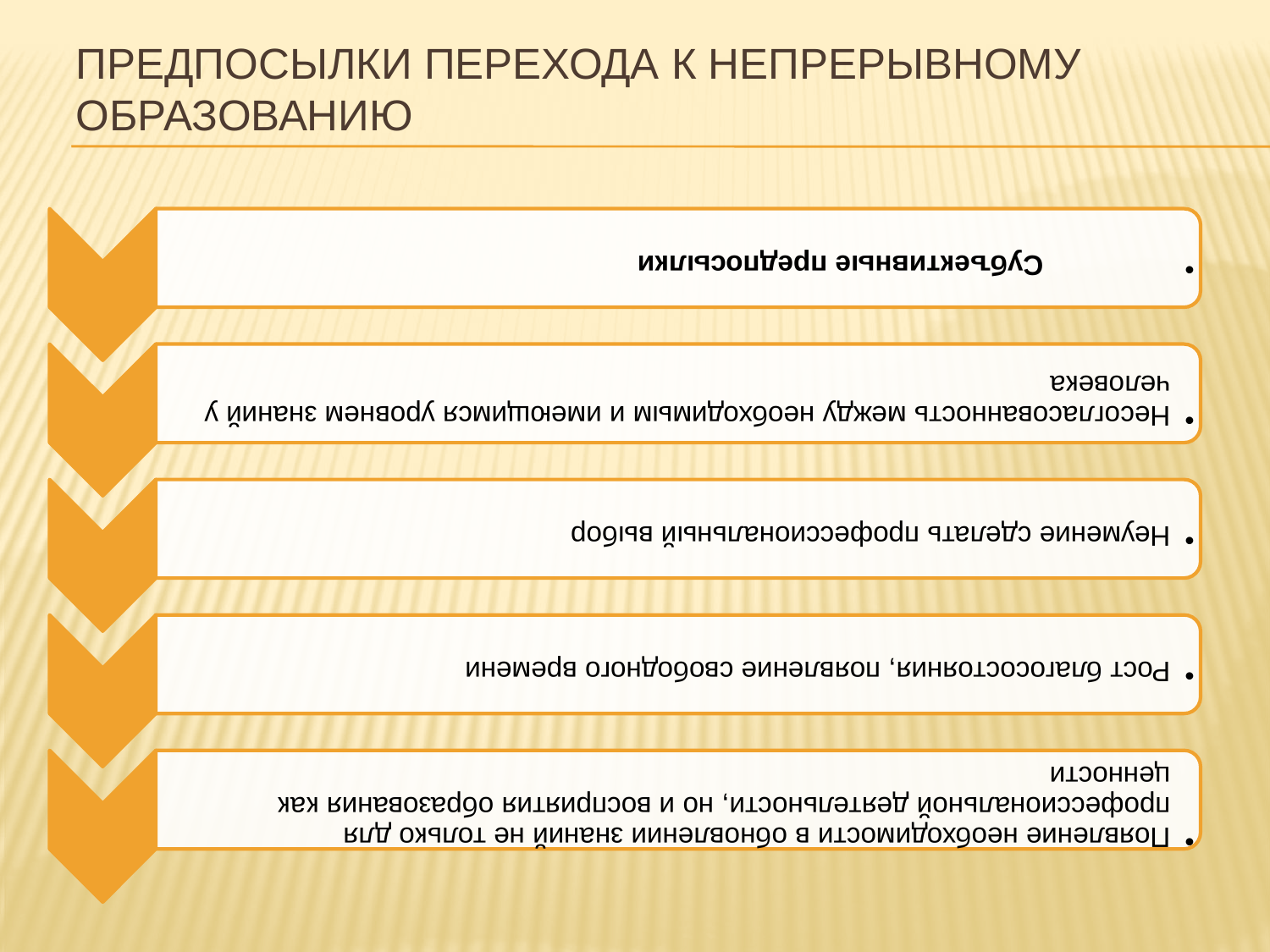

# Предпосылки перехода к непрерывному образованию

	Субъективные предпосылки

Несогласованность между необходимым и имеющимся уровнем знаний у человека

Неумение сделать профессиональный выбор

Рост благосостояния, появление свободного времени

Появление необходимости в обновлении знаний не только для профессиональной деятельности, но и восприятия образования как ценности